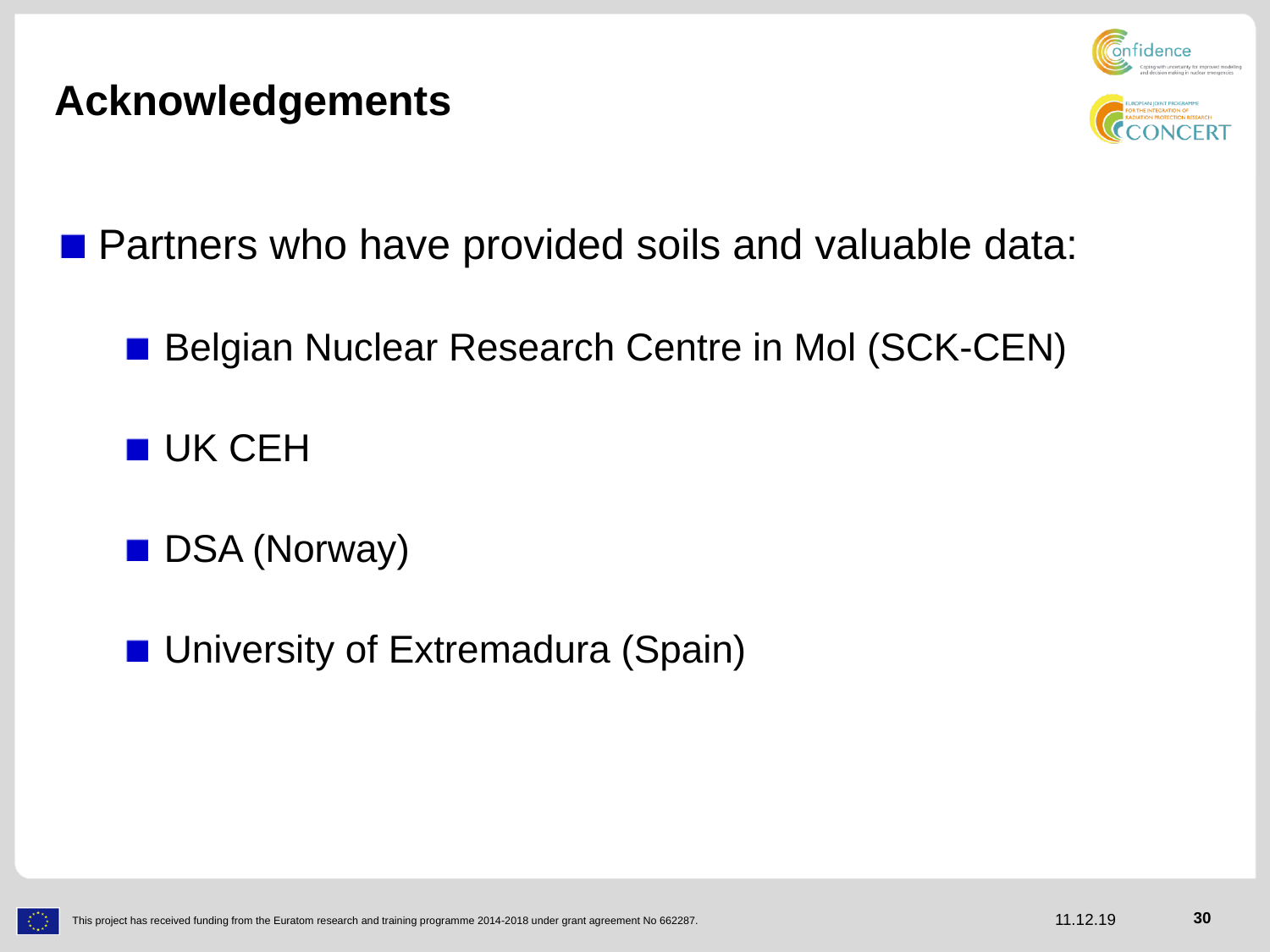

# Acknowledgements
Partners who have provided soils and valuable data:
Belgian Nuclear Research Centre in Mol (SCK-CEN)
UK CEH
DSA (Norway)
University of Extremadura (Spain)